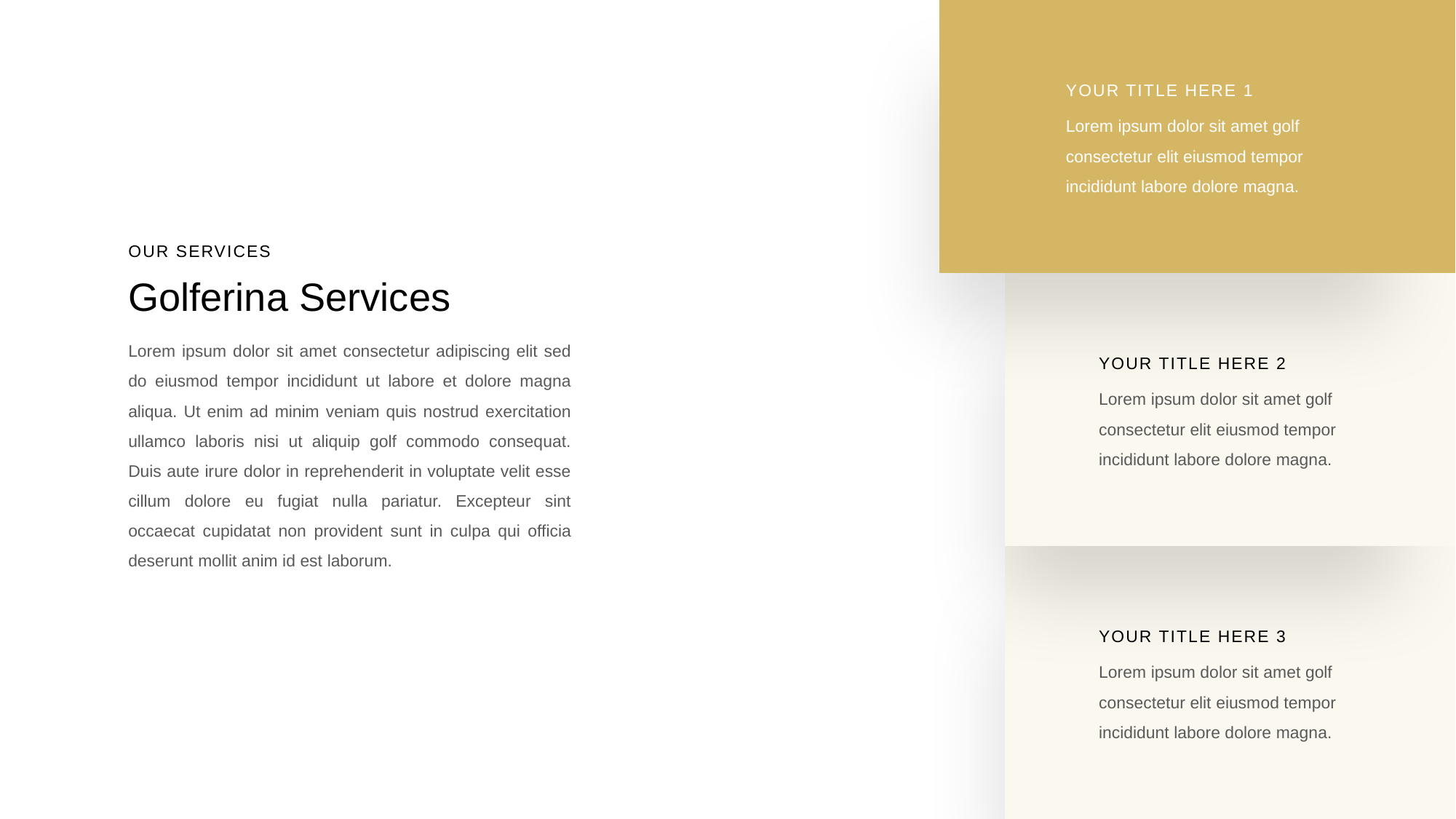

YOUR TITLE HERE 1
Lorem ipsum dolor sit amet golf consectetur elit eiusmod tempor incididunt labore dolore magna.
OUR SERVICES
Golferina Services
Lorem ipsum dolor sit amet consectetur adipiscing elit sed do eiusmod tempor incididunt ut labore et dolore magna aliqua. Ut enim ad minim veniam quis nostrud exercitation ullamco laboris nisi ut aliquip golf commodo consequat. Duis aute irure dolor in reprehenderit in voluptate velit esse cillum dolore eu fugiat nulla pariatur. Excepteur sint occaecat cupidatat non provident sunt in culpa qui officia deserunt mollit anim id est laborum.

YOUR TITLE HERE 2
Lorem ipsum dolor sit amet golf consectetur elit eiusmod tempor incididunt labore dolore magna.

YOUR TITLE HERE 3
Lorem ipsum dolor sit amet golf consectetur elit eiusmod tempor incididunt labore dolore magna.